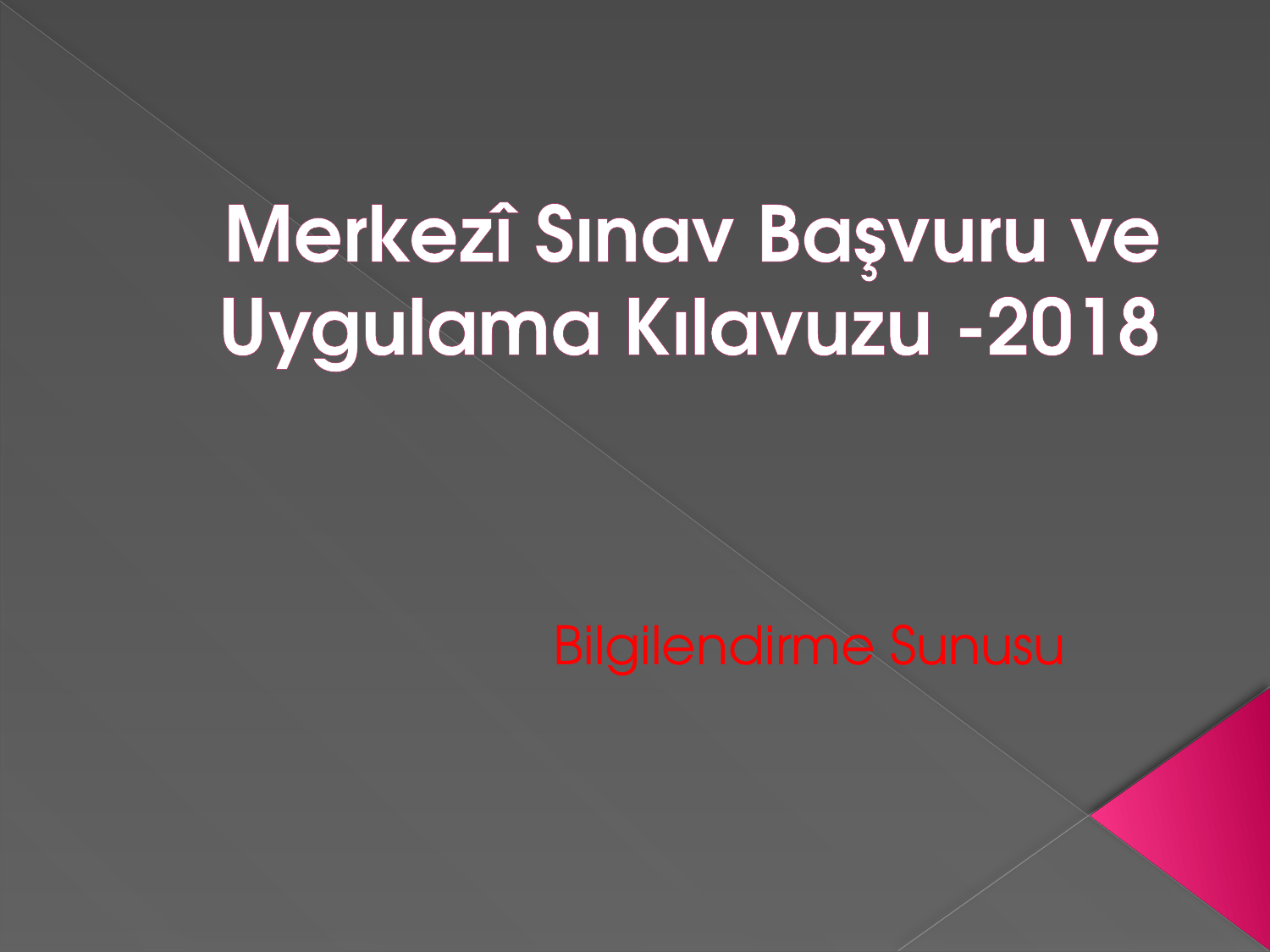

# Merkezî Sınav Başvuru ve Uygulama Kılavuzu -2018
Bilgilendirme Sunusu